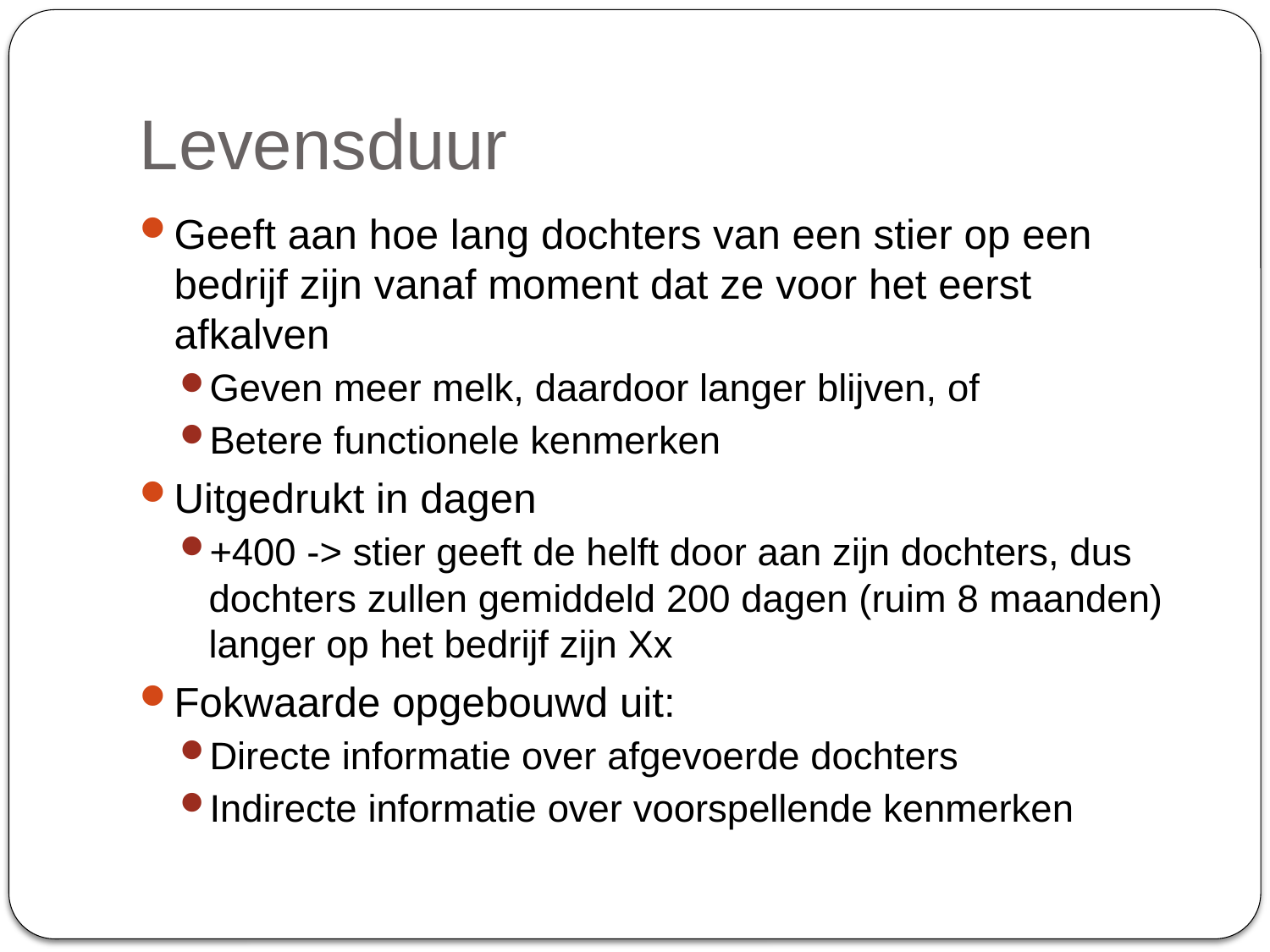

# Levensduur
Geeft aan hoe lang dochters van een stier op een bedrijf zijn vanaf moment dat ze voor het eerst afkalven
Geven meer melk, daardoor langer blijven, of
Betere functionele kenmerken
Uitgedrukt in dagen
+400 -> stier geeft de helft door aan zijn dochters, dus dochters zullen gemiddeld 200 dagen (ruim 8 maanden) langer op het bedrijf zijn Xx
Fokwaarde opgebouwd uit:
Directe informatie over afgevoerde dochters
Indirecte informatie over voorspellende kenmerken